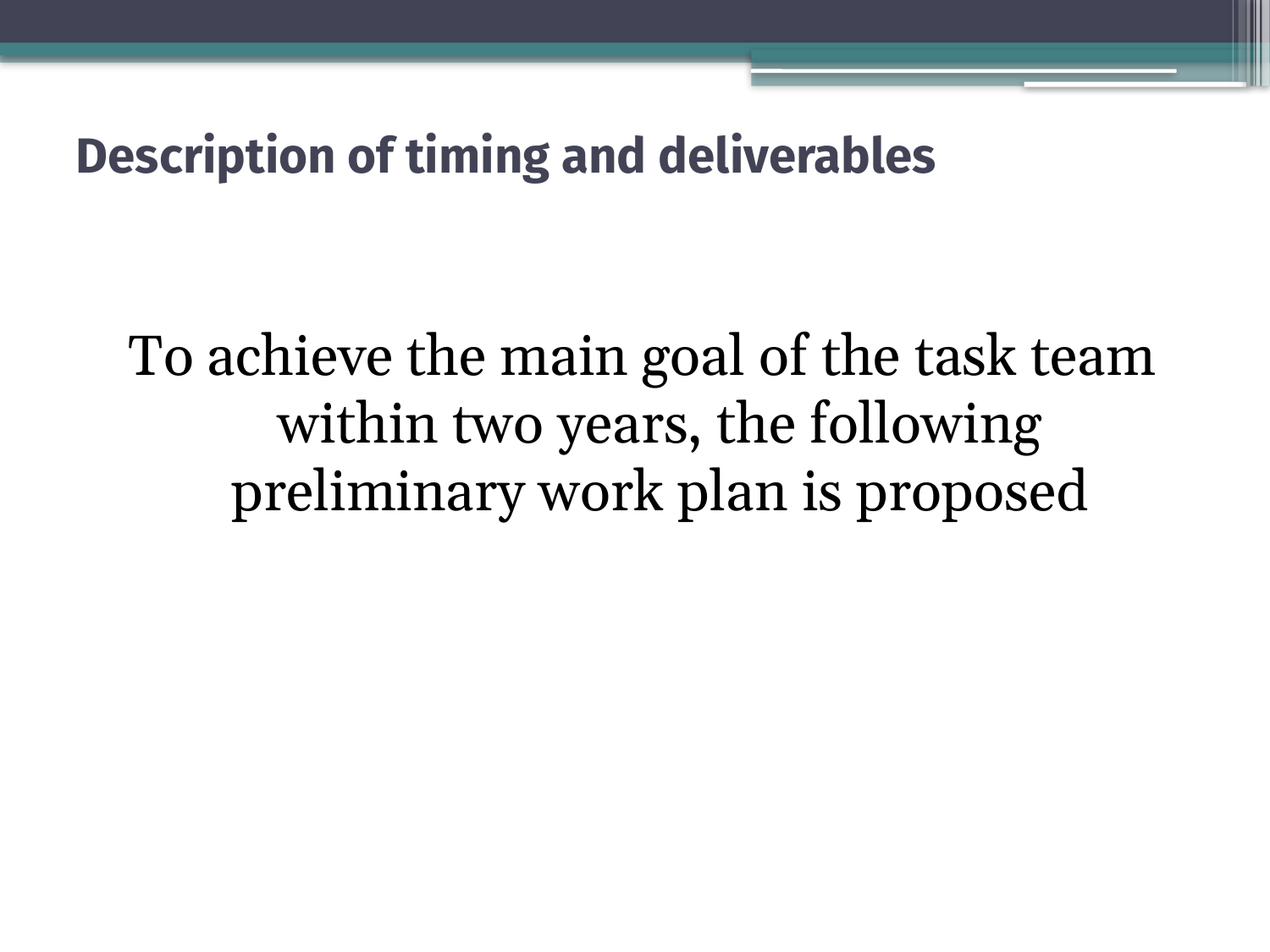

# Description of timing and deliverables
To achieve the main goal of the task team within two years, the following preliminary work plan is proposed